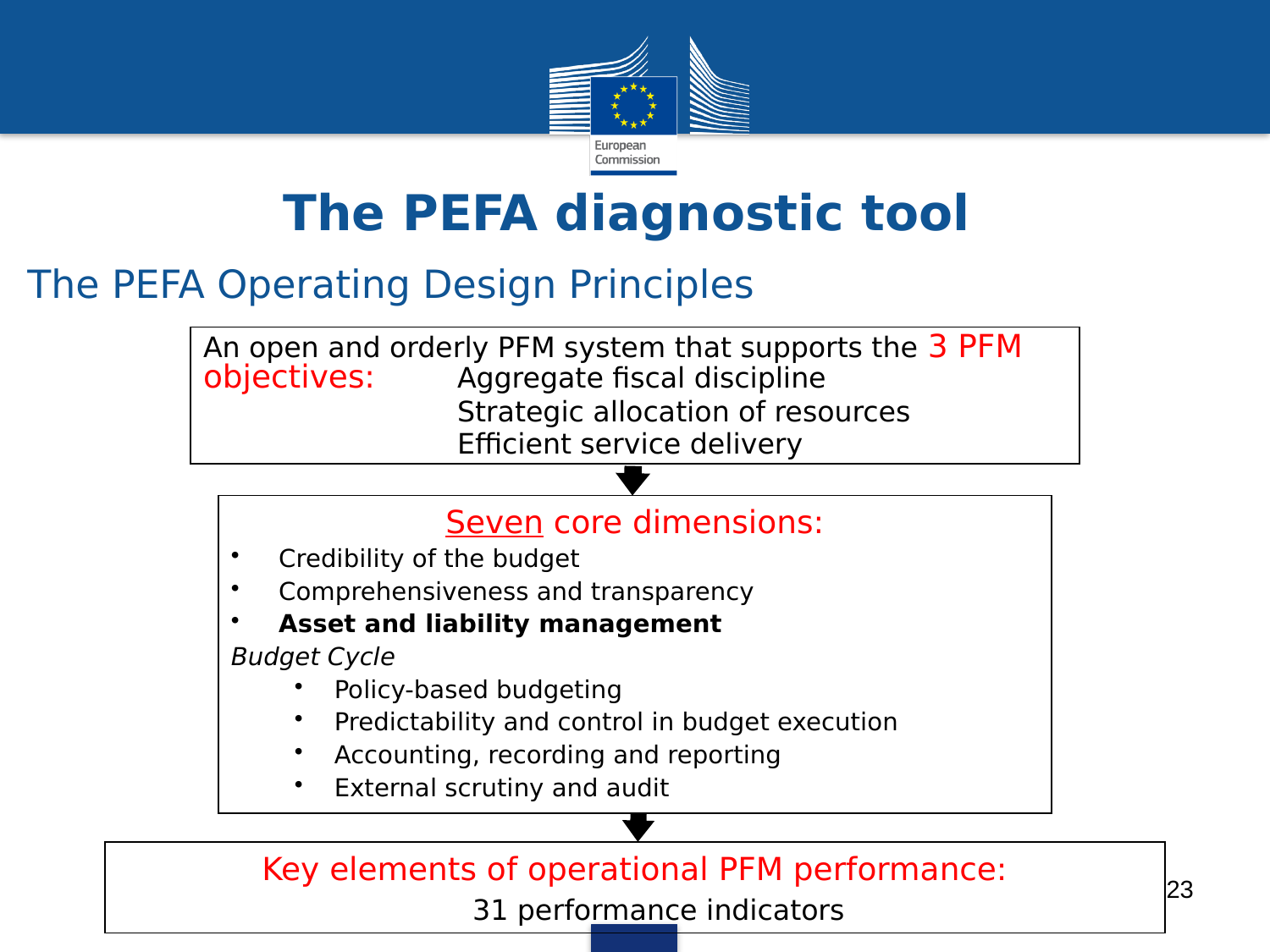

The PEFA diagnostic tool
The PEFA Operating Design Principles
An open and orderly PFM system that supports the 3 PFM objectives:	Aggregate fiscal discipline
Strategic allocation of resources
Efficient service delivery

Seven core dimensions:
Credibility of the budget
Comprehensiveness and transparency
Asset and liability management
Budget Cycle
Policy-based budgeting
Predictability and control in budget execution
Accounting, recording and reporting
External scrutiny and audit

Key elements of operational PFM performance:
31 performance indicators
23